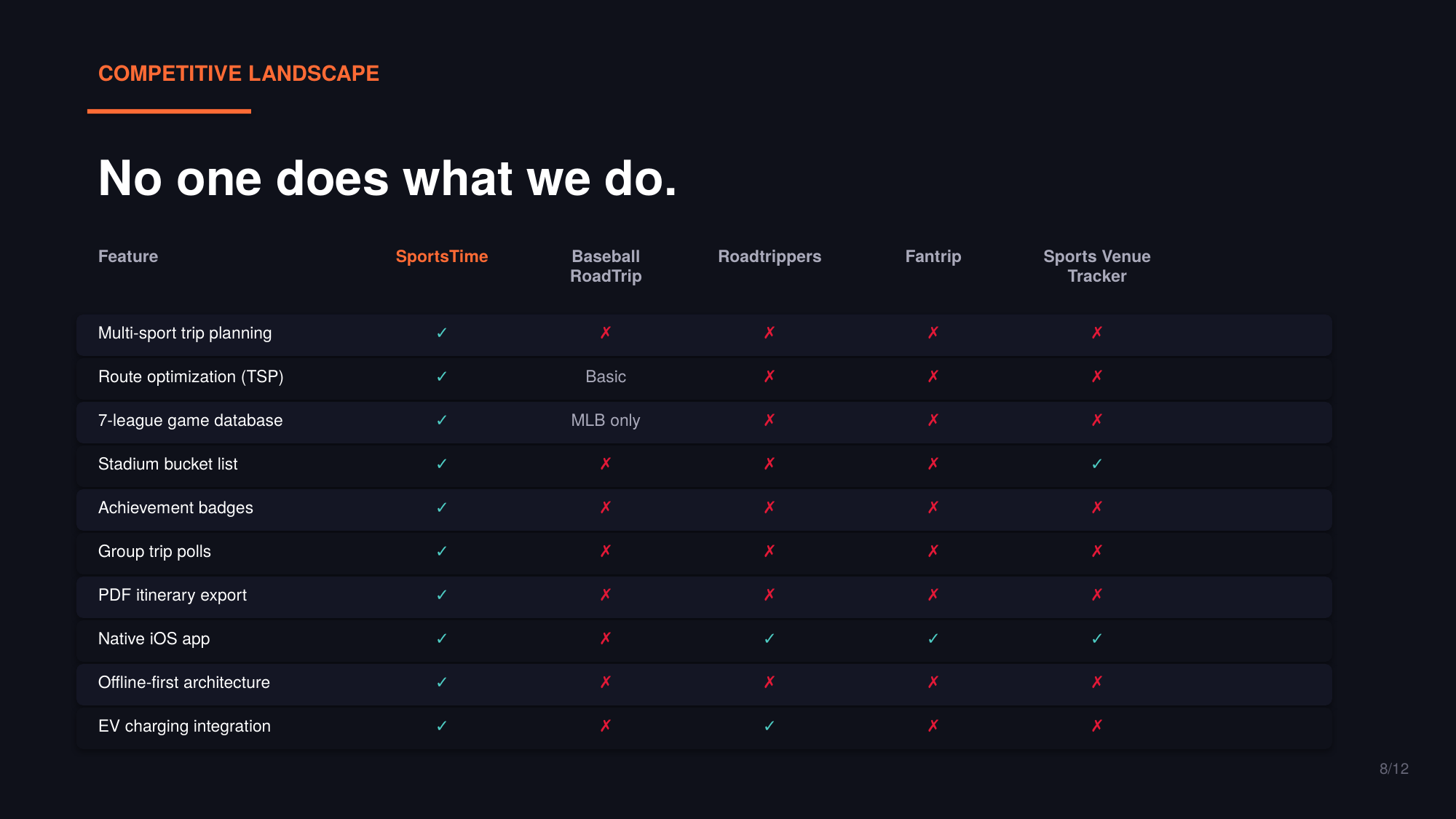

COMPETITIVE LANDSCAPE

No one does what we do.
Feature
SportsTime
Baseball
RoadTrip
Roadtrippers
Fantrip
Sports Venue
Tracker

Multi-sport trip planning
✓
✗
✗
✗
✗

Route optimization (TSP)
✓
Basic
✗
✗
✗

7-league game database
✓
MLB only
✗
✗
✗

Stadium bucket list
✓
✗
✗
✗
✓

Achievement badges
✓
✗
✗
✗
✗

Group trip polls
✓
✗
✗
✗
✗

PDF itinerary export
✓
✗
✗
✗
✗

Native iOS app
✓
✗
✓
✓
✓

Offline-first architecture
✓
✗
✗
✗
✗

EV charging integration
✓
✗
✓
✗
✗
8/12